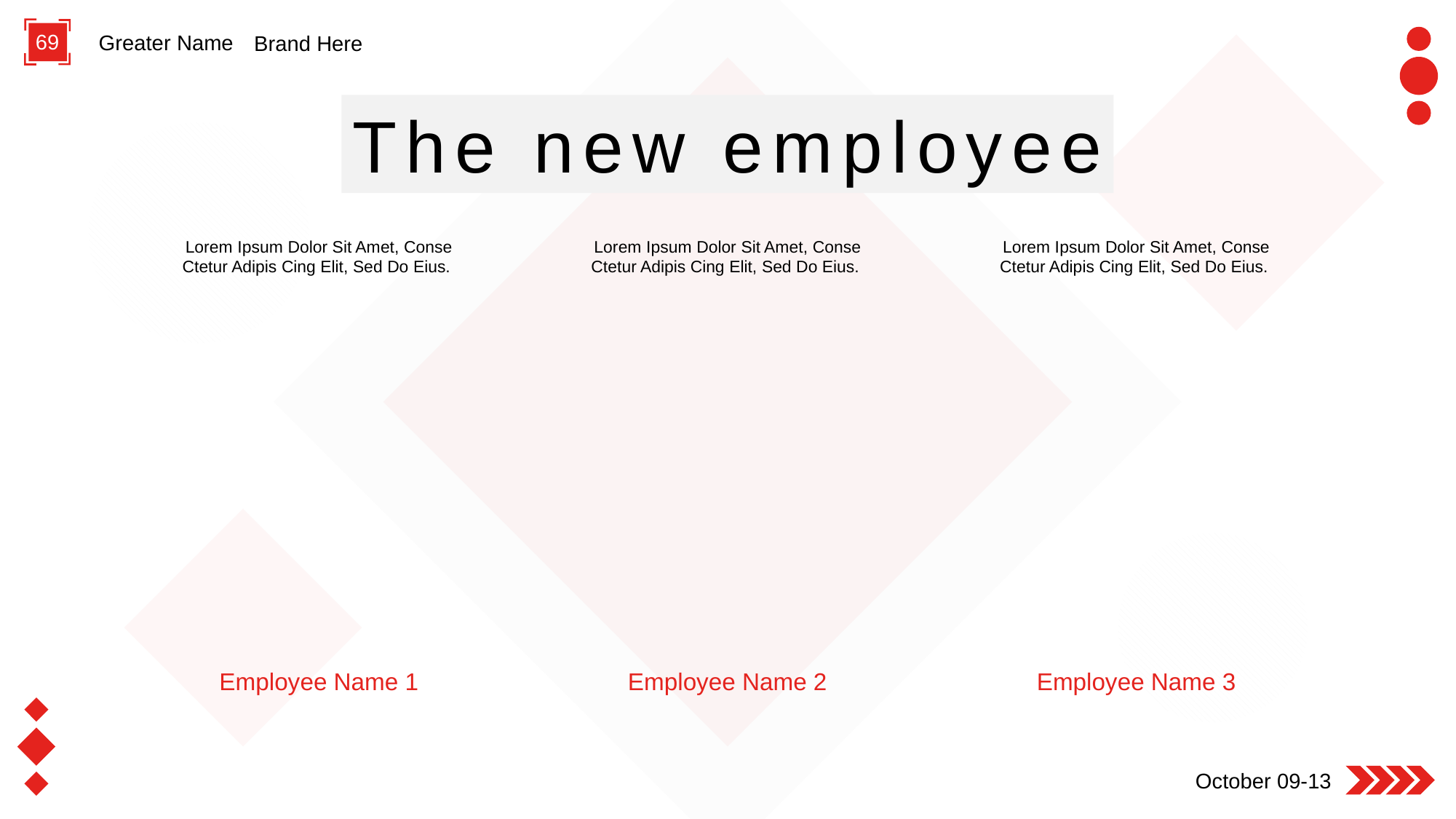

69
Greater Name
Brand Here

The new employee
Lorem Ipsum Dolor Sit Amet, Conse Ctetur Adipis Cing Elit, Sed Do Eius.
Lorem Ipsum Dolor Sit Amet, Conse Ctetur Adipis Cing Elit, Sed Do Eius.
Lorem Ipsum Dolor Sit Amet, Conse Ctetur Adipis Cing Elit, Sed Do Eius.

Employee Name 1
Employee Name 2
Employee Name 3

October 09-13